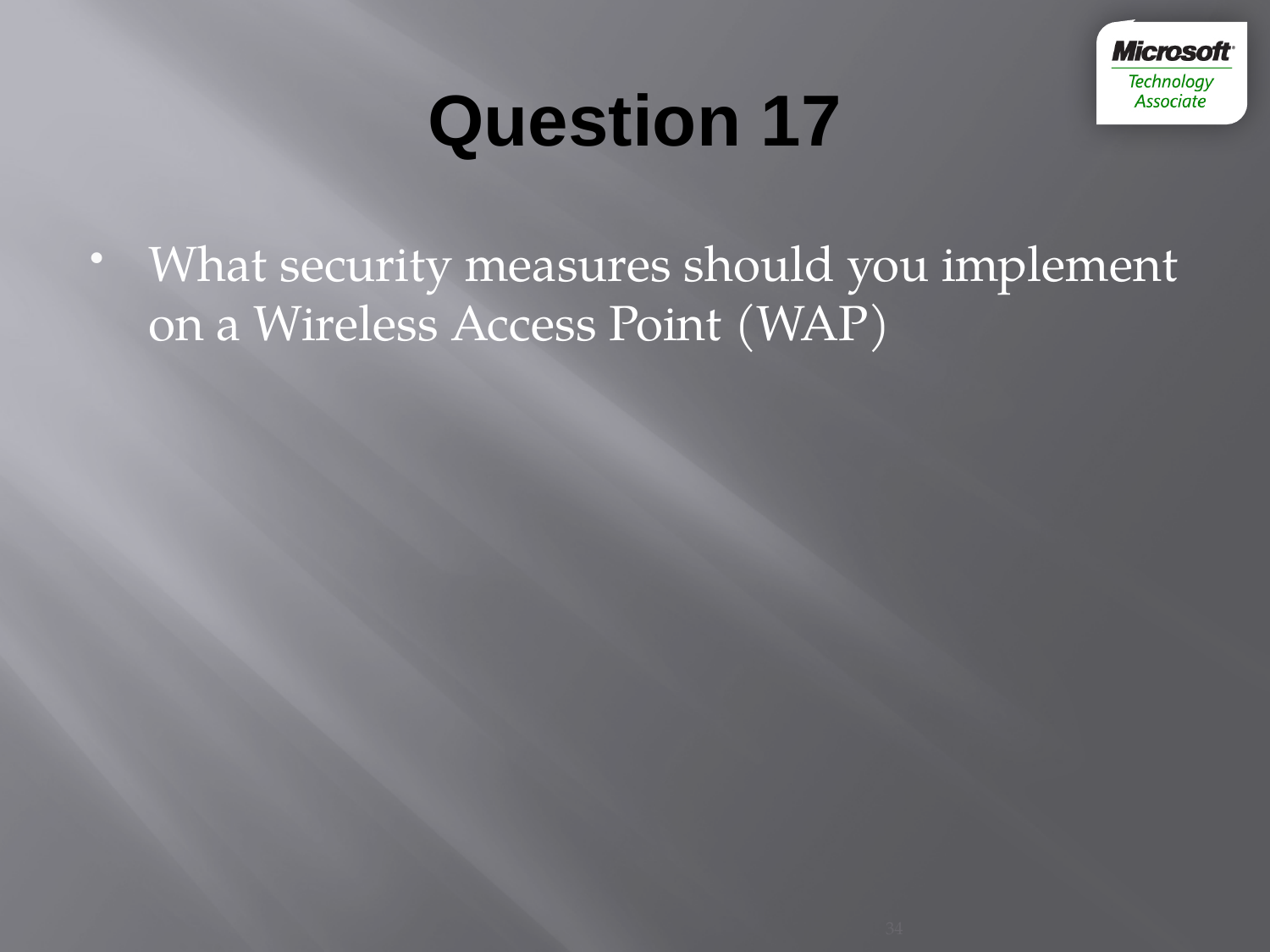

# Question 17
What security measures should you implement on a Wireless Access Point (WAP)
34